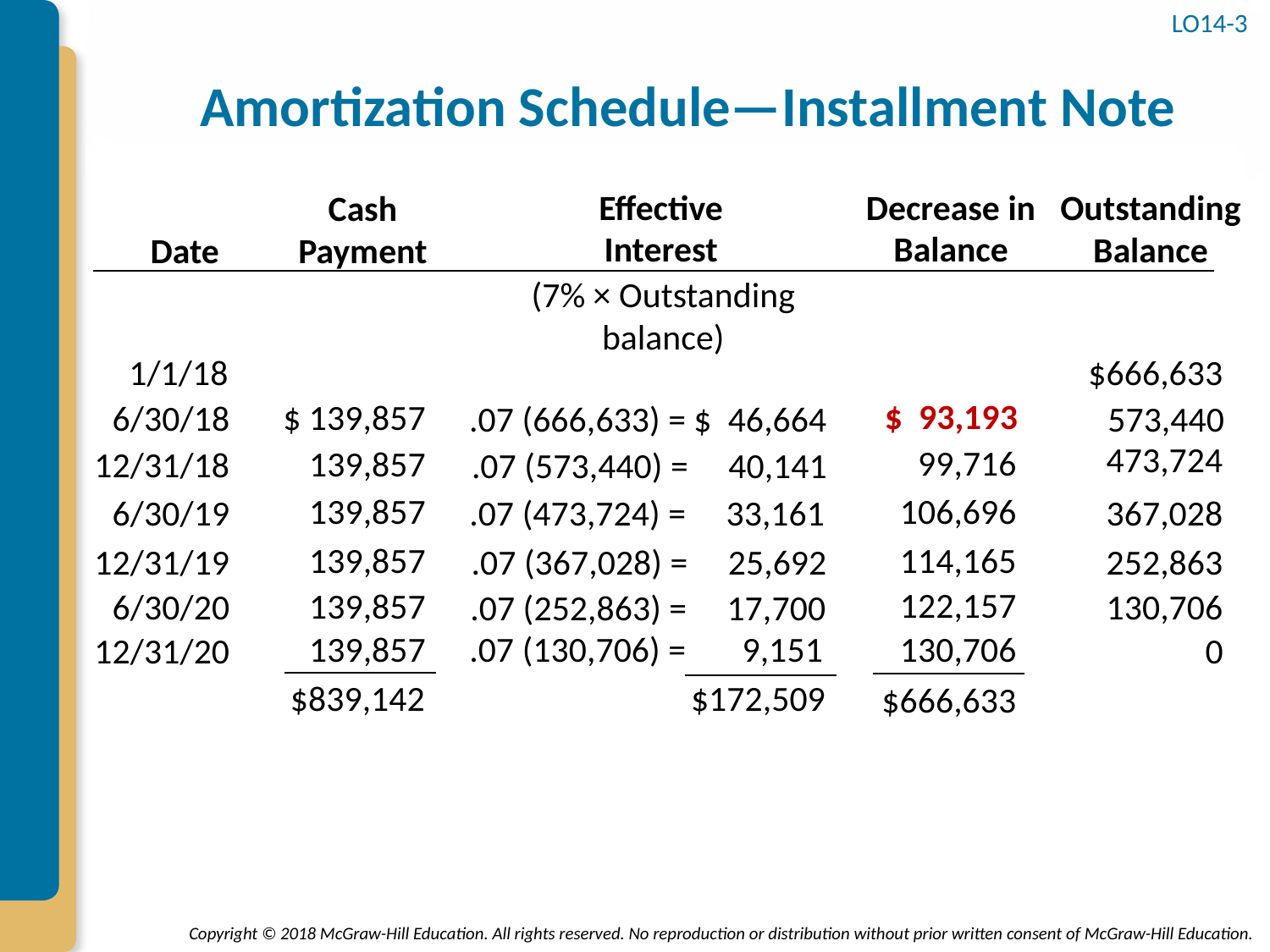

# Amortization Schedule—Installment Note
LO14-3
Effective Interest
Decrease in Balance
Outstanding Balance
Cash Payment
Date
(7% × Outstanding
balance)
1/1/18
$666,633
$  93,193
$ 139,857
6/30/18
573,440
.07 (666,633) = $  46,664
473,724
99,716
139,857
12/31/18
.07 (573,440) =     40,141
106,696
139,857
6/30/19
367,028
.07 (473,724) =     33,161
114,165
139,857
12/31/19
252,863
.07 (367,028) =     25,692
122,157
139,857
6/30/20
130,706
.07 (252,863) =     17,700
130,706
139,857
.07 (130,706) =       9,151
12/31/20
0
$839,142
$172,509
$666,633